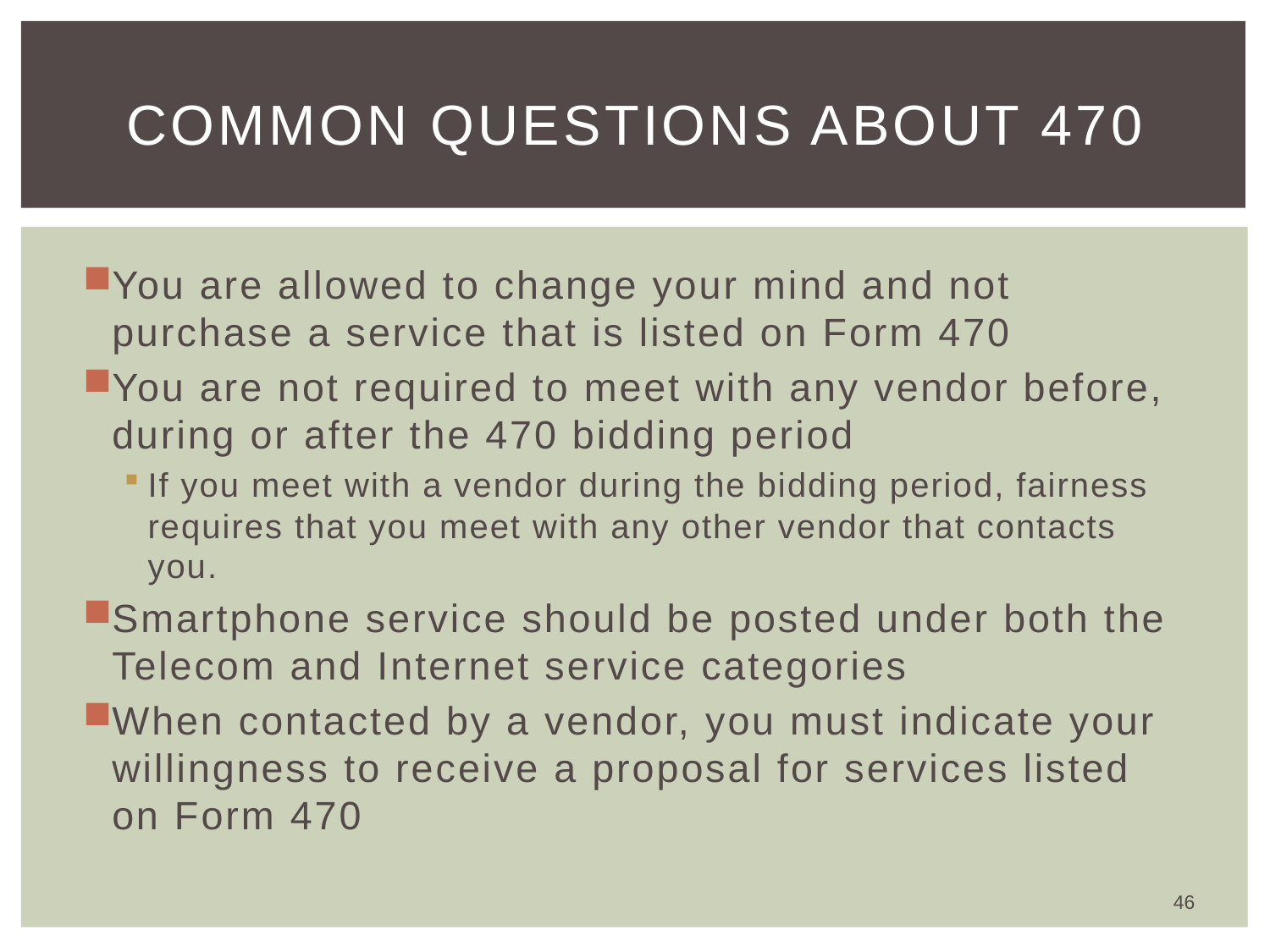

# Common Questions about 470
You are allowed to change your mind and not purchase a service that is listed on Form 470
You are not required to meet with any vendor before, during or after the 470 bidding period
If you meet with a vendor during the bidding period, fairness requires that you meet with any other vendor that contacts you.
Smartphone service should be posted under both the Telecom and Internet service categories
When contacted by a vendor, you must indicate your willingness to receive a proposal for services listed on Form 470
46